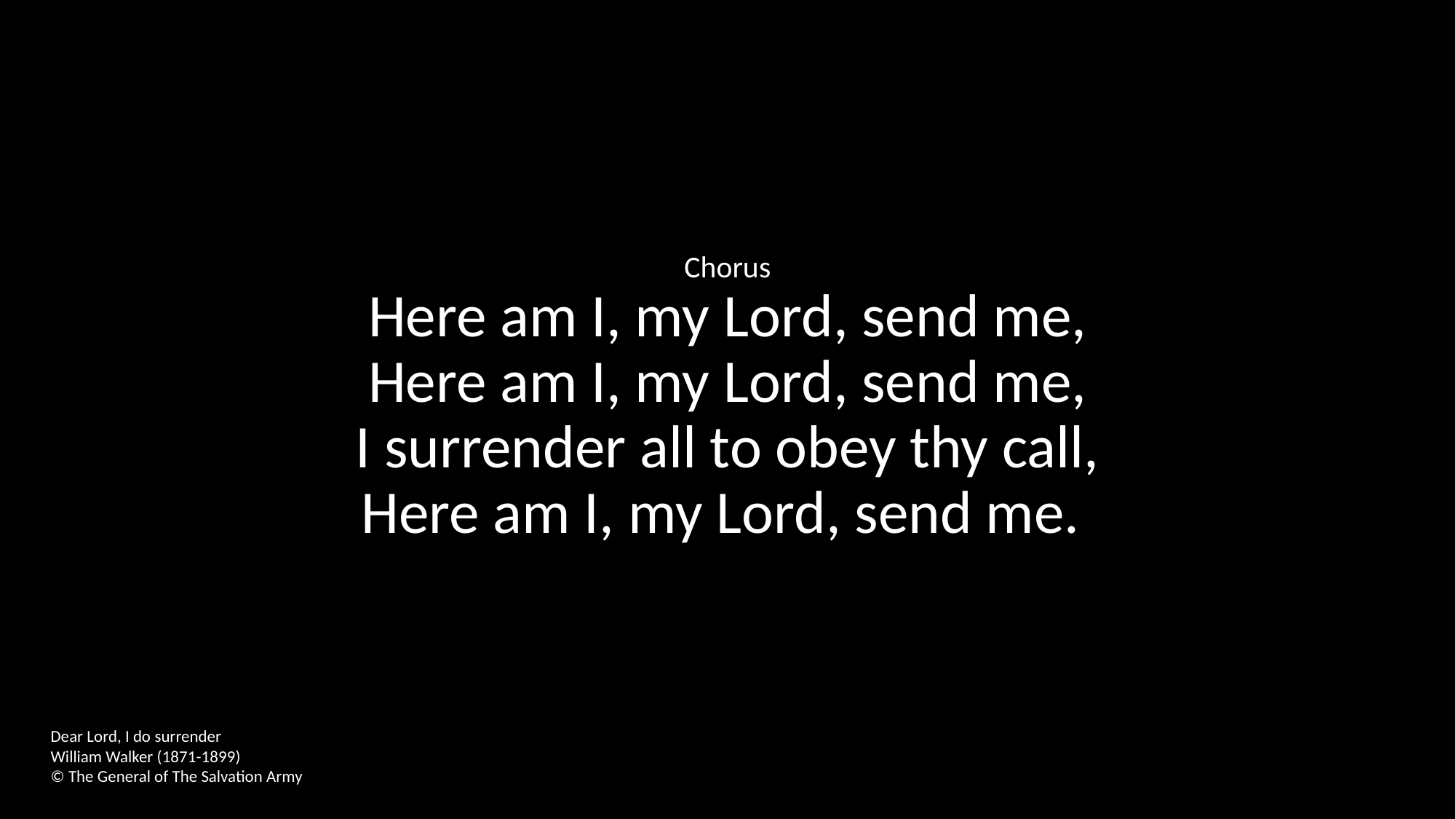

Chorus
Here am I, my Lord, send me,
Here am I, my Lord, send me,
I surrender all to obey thy call,
Here am I, my Lord, send me.
Dear Lord, I do surrender
William Walker (1871-1899)
© The General of The Salvation Army